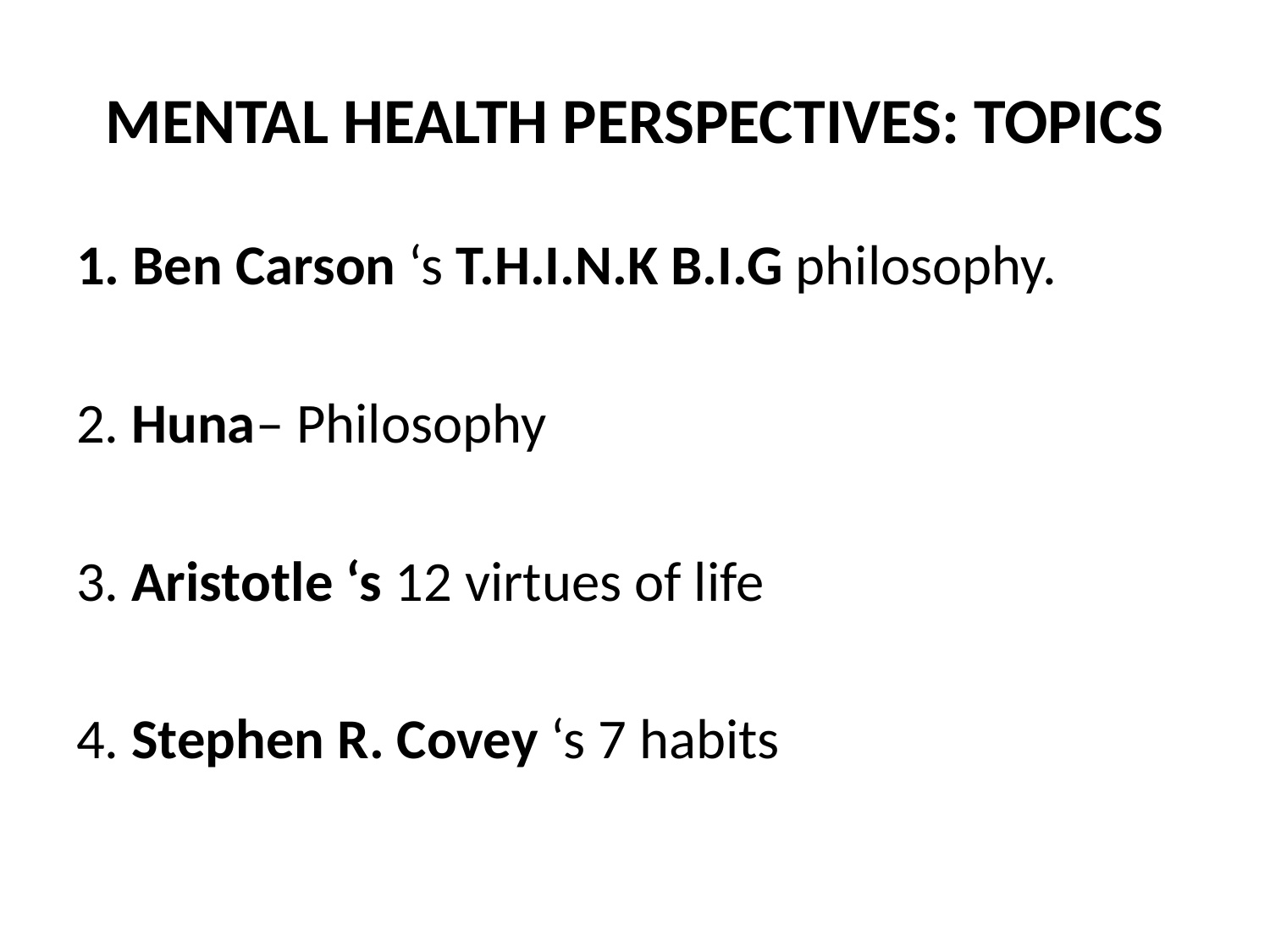

# MENTAL HEALTH PERSPECTIVES: TOPICS
1. Ben Carson ‘s T.H.I.N.K B.I.G philosophy.

2. Huna– Philosophy

3. Aristotle ‘s 12 virtues of life

4. Stephen R. Covey ‘s 7 habits